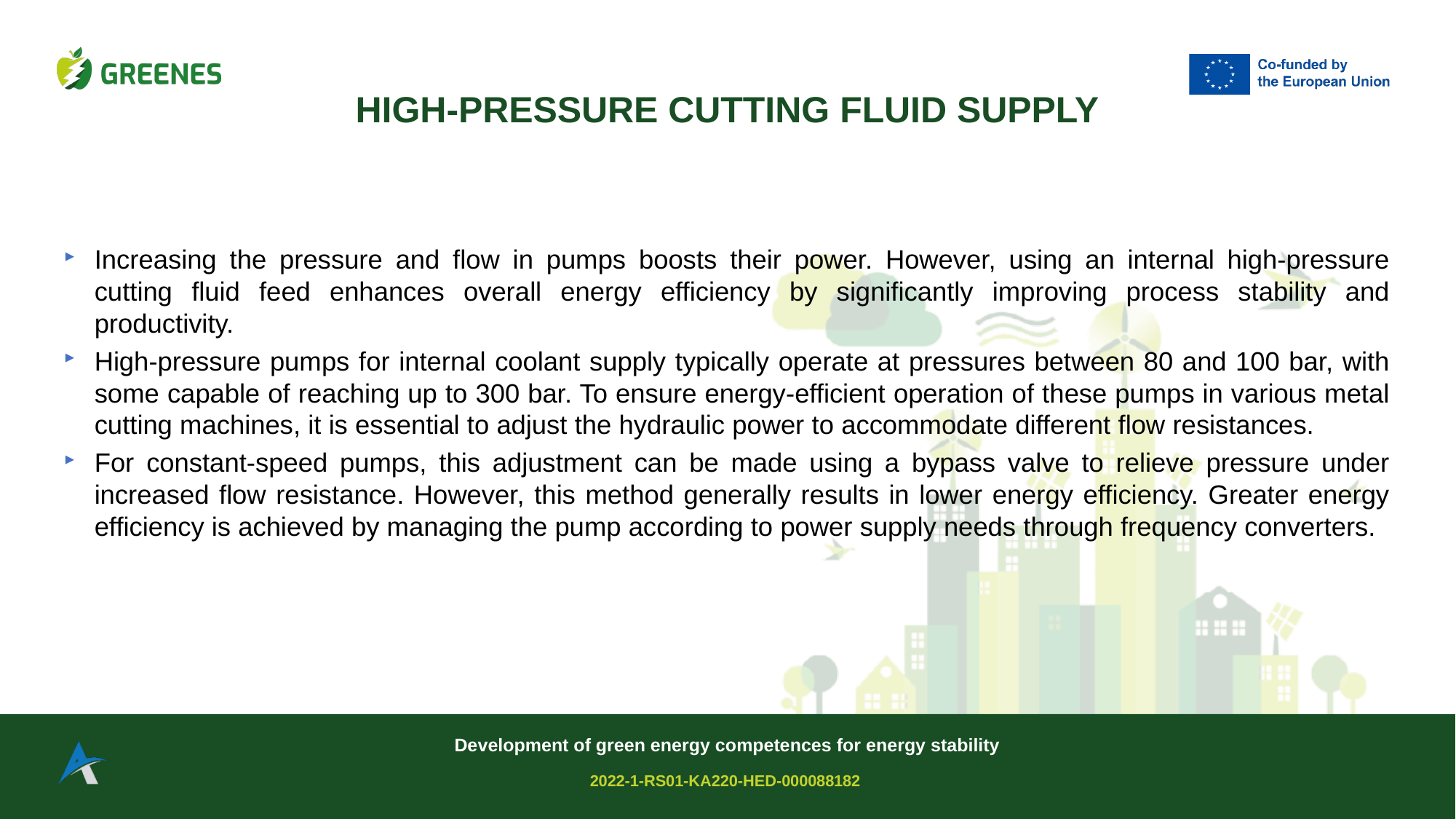

HIGH-PRESSURE CUTTING FLUID SUPPLY
Increasing the pressure and flow in pumps boosts their power. However, using an internal high-pressure cutting fluid feed enhances overall energy efficiency by significantly improving process stability and productivity.
High-pressure pumps for internal coolant supply typically operate at pressures between 80 and 100 bar, with some capable of reaching up to 300 bar. To ensure energy-efficient operation of these pumps in various metal cutting machines, it is essential to adjust the hydraulic power to accommodate different flow resistances.
For constant-speed pumps, this adjustment can be made using a bypass valve to relieve pressure under increased flow resistance. However, this method generally results in lower energy efficiency. Greater energy efficiency is achieved by managing the pump according to power supply needs through frequency converters.